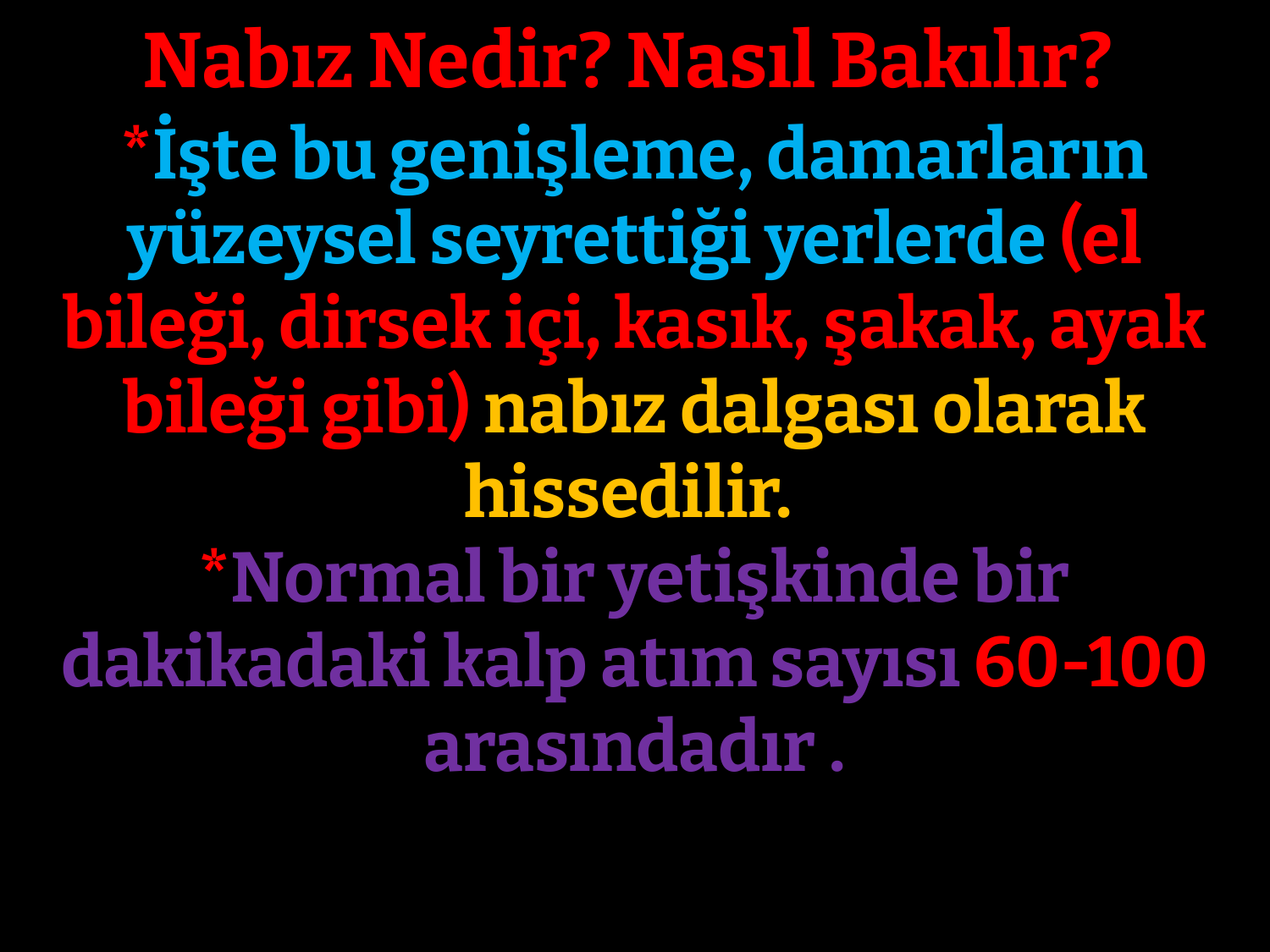

Nabız Nedir? Nasıl Bakılır?
*İşte bu genişleme, damarların yüzeysel seyrettiği yerlerde (el bileği, dirsek içi, kasık, şakak, ayak bileği gibi) nabız dalgası olarak hissedilir.
*Normal bir yetişkinde bir dakikadaki kalp atım sayısı 60-100 arasındadır .
#